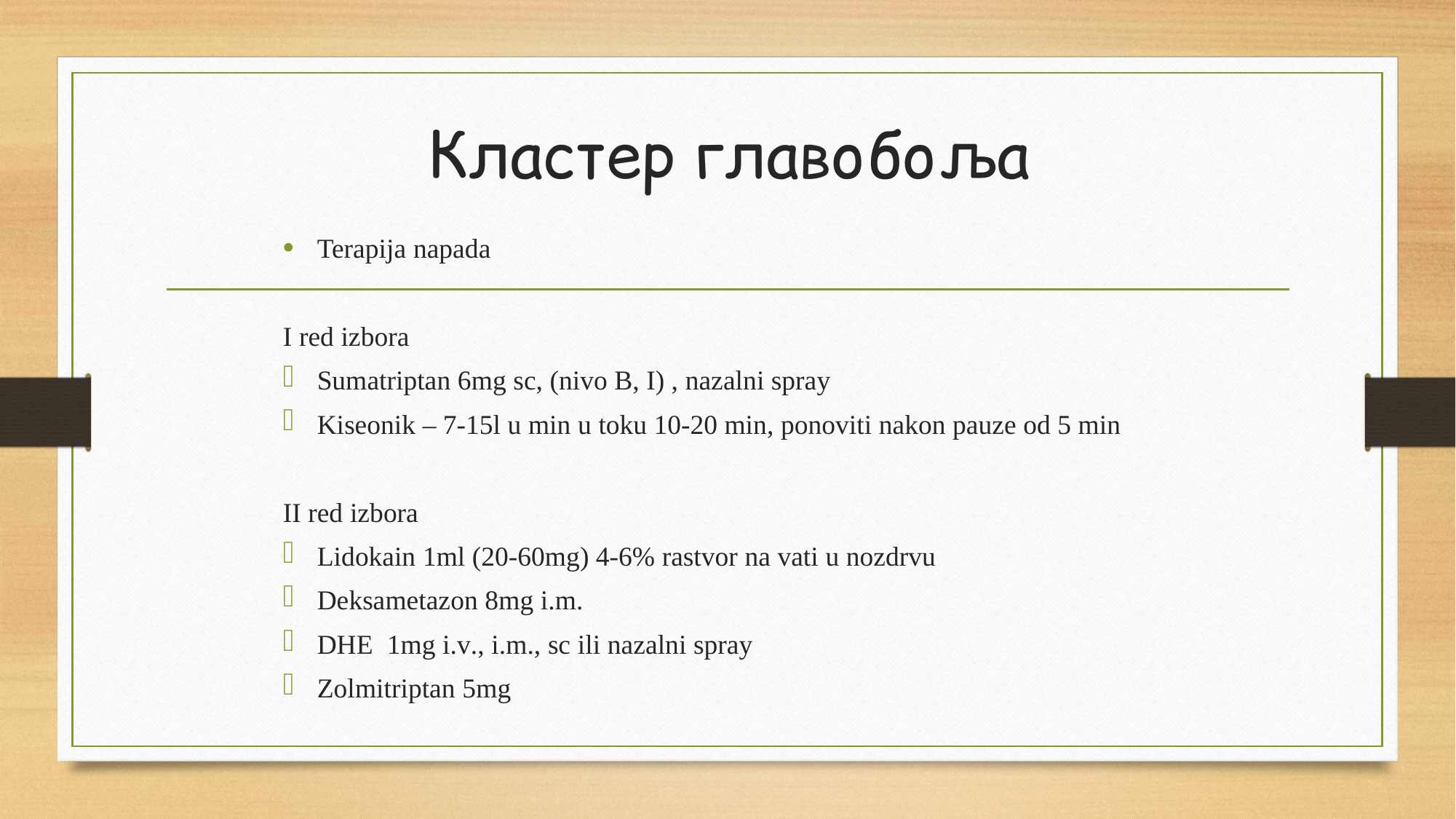

# Кластер главобоља
Terapija napada

I red izbora
Sumatriptan 6mg sc, (nivo B, I) , nazalni spray
Kiseonik – 7-15l u min u toku 10-20 min, ponoviti nakon pauze od 5 min

II red izbora
Lidokain 1ml (20-60mg) 4-6% rastvor na vati u nozdrvu
Deksametazon 8mg i.m.
DHE  1mg i.v., i.m., sc ili nazalni spray
Zolmitriptan 5mg